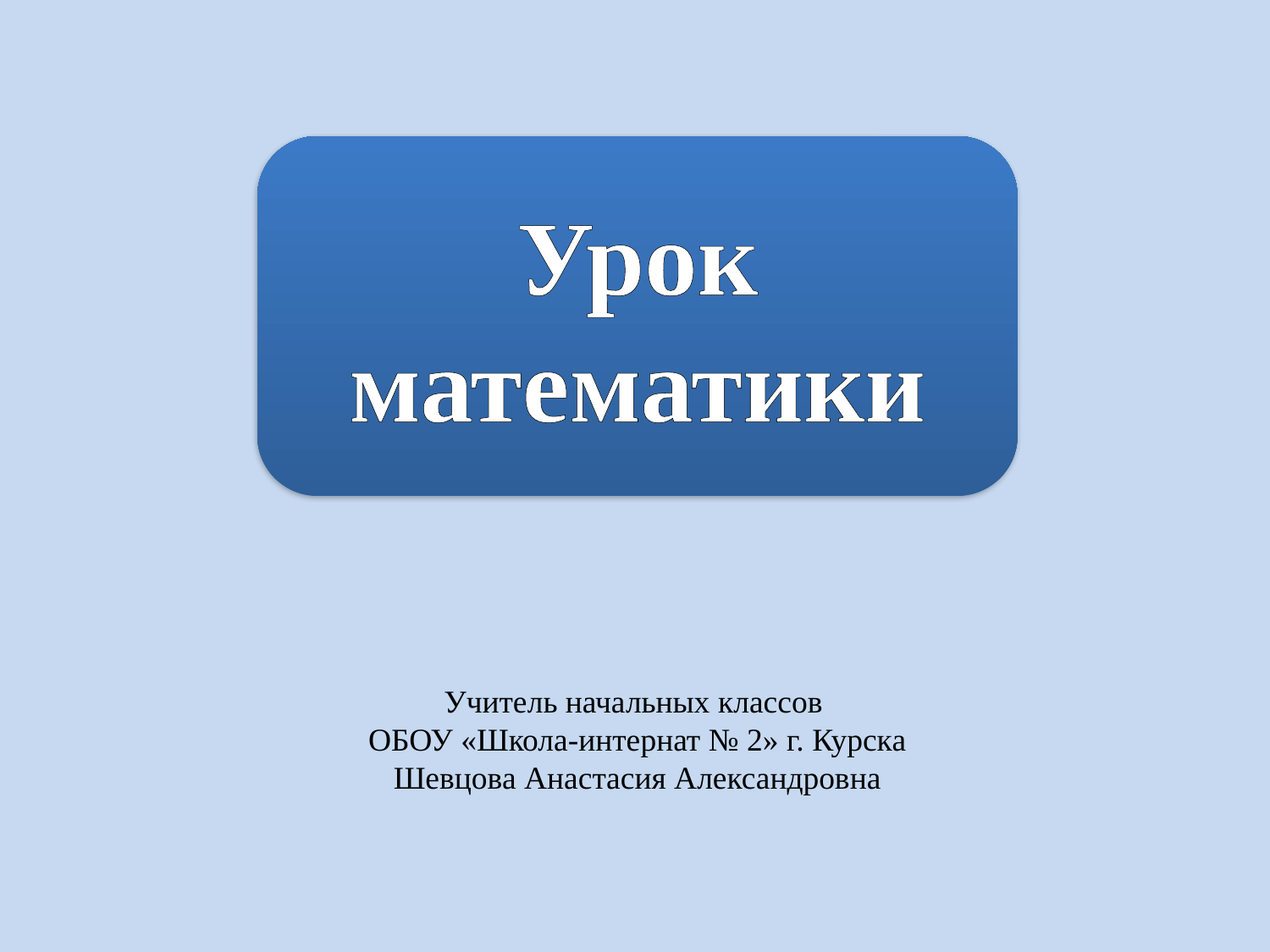

Урок математики
Учитель начальных классов
ОБОУ «Школа-интернат № 2» г. Курска
Шевцова Анастасия Александровна